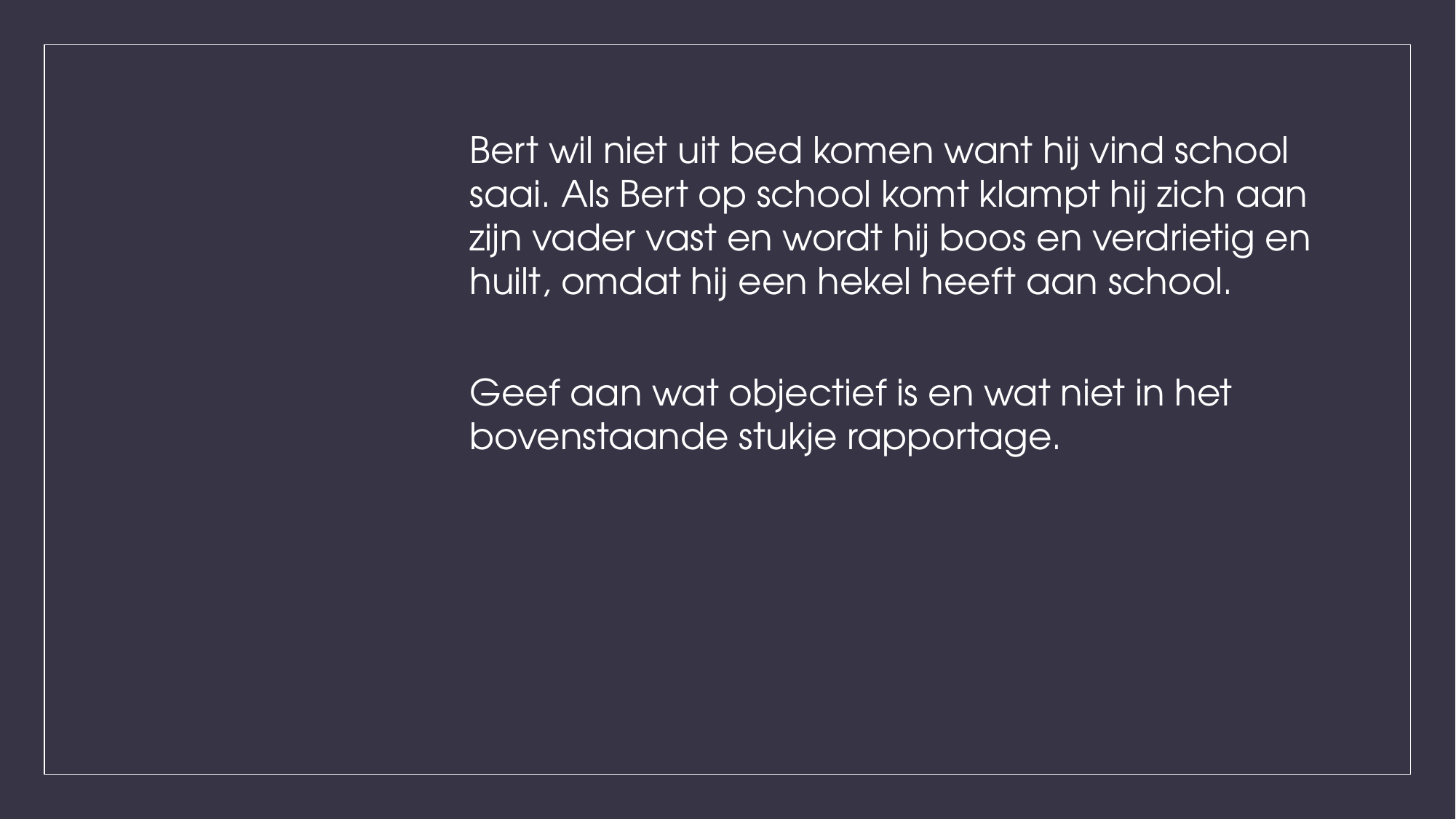

Bert wil niet uit bed komen want hij vind school saai. Als Bert op school komt klampt hij zich aan zijn vader vast en wordt hij boos en verdrietig en huilt, omdat hij een hekel heeft aan school.

Geef aan wat objectief is en wat niet in het bovenstaande stukje rapportage.